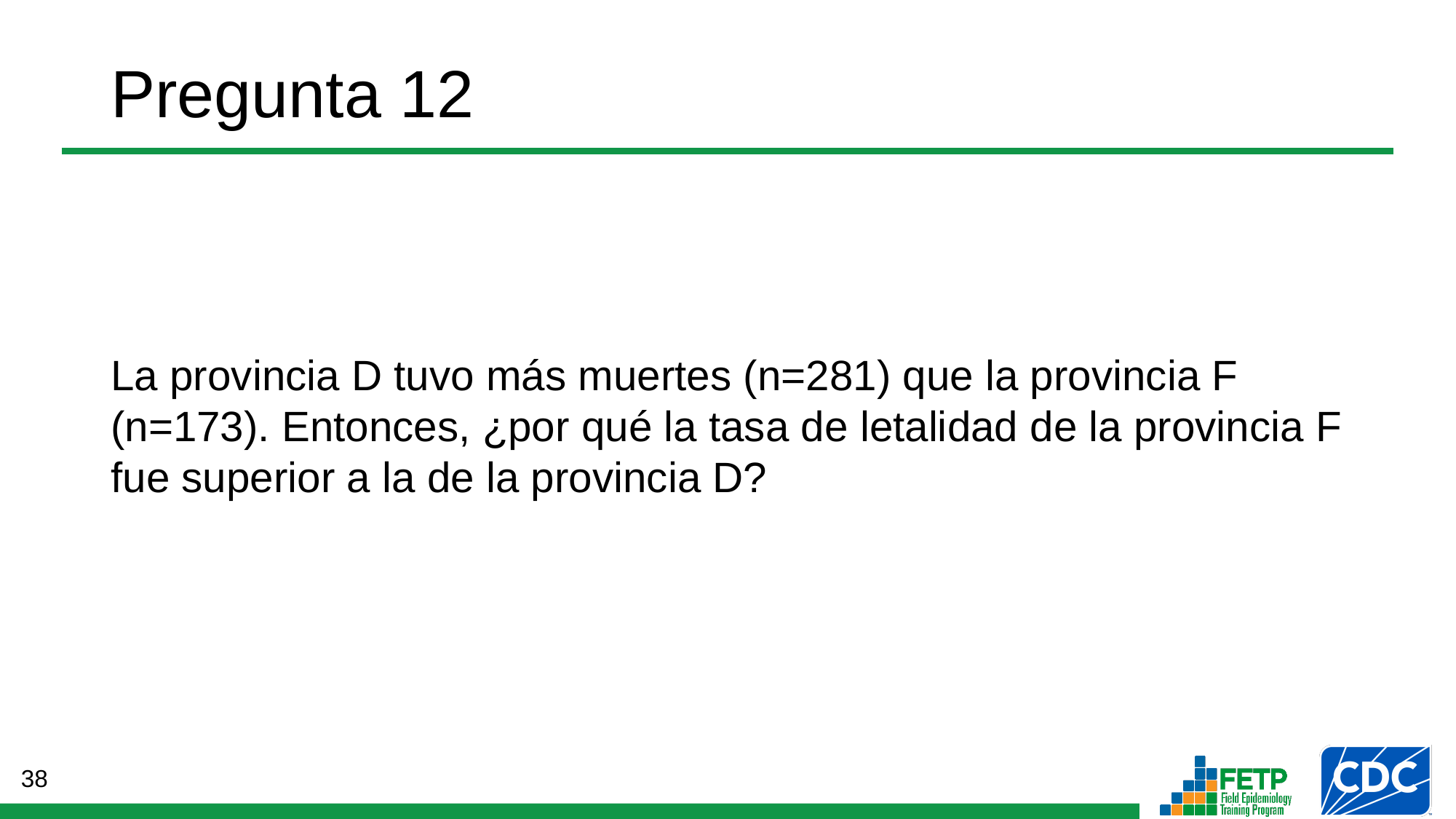

# Pregunta 12
La provincia D tuvo más muertes (n=281) que la provincia F (n=173). Entonces, ¿por qué la tasa de letalidad de la provincia F fue superior a la de la provincia D?